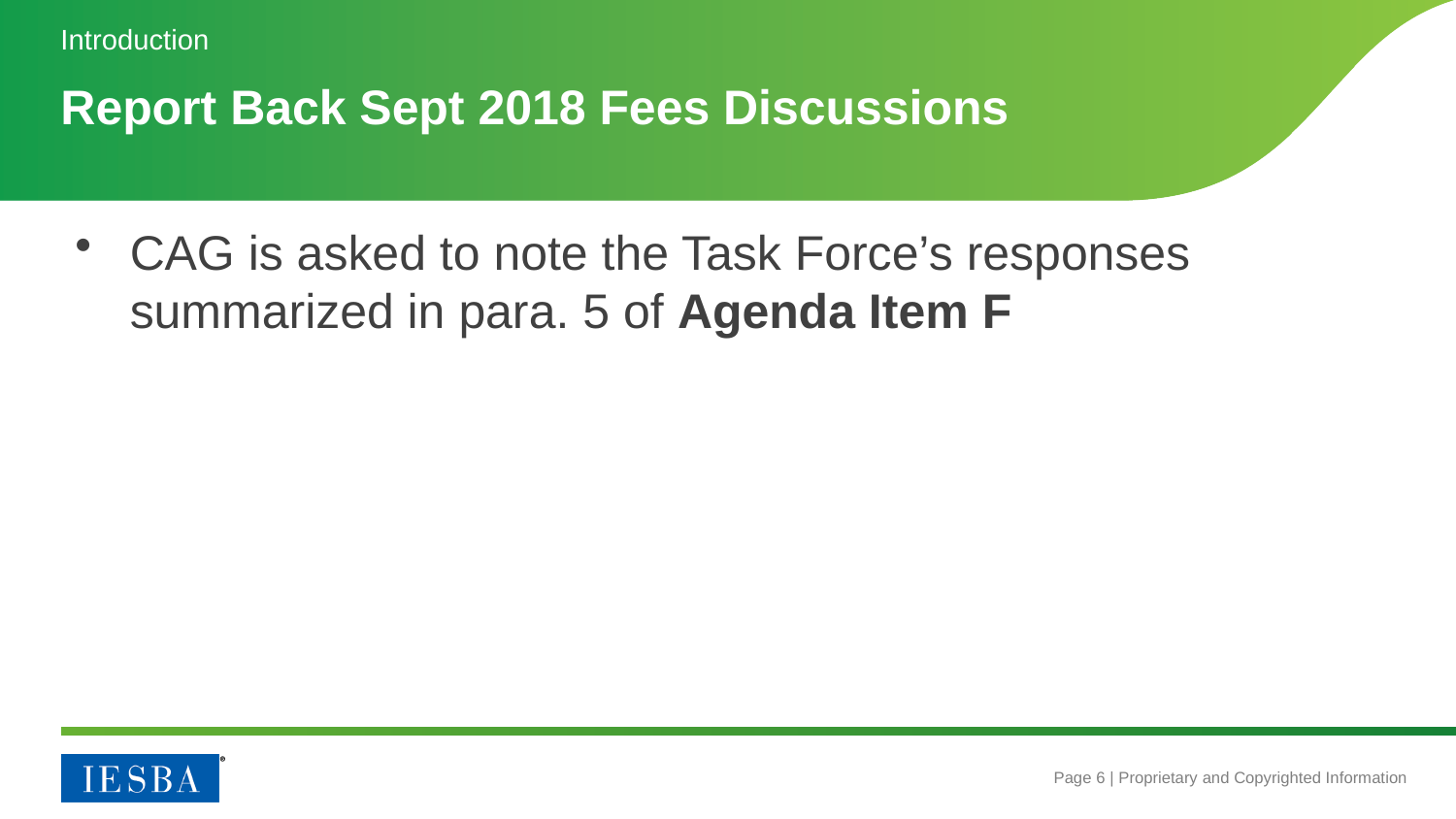

Introduction
# Report Back Sept 2018 Fees Discussions
CAG is asked to note the Task Force’s responses summarized in para. 5 of Agenda Item F